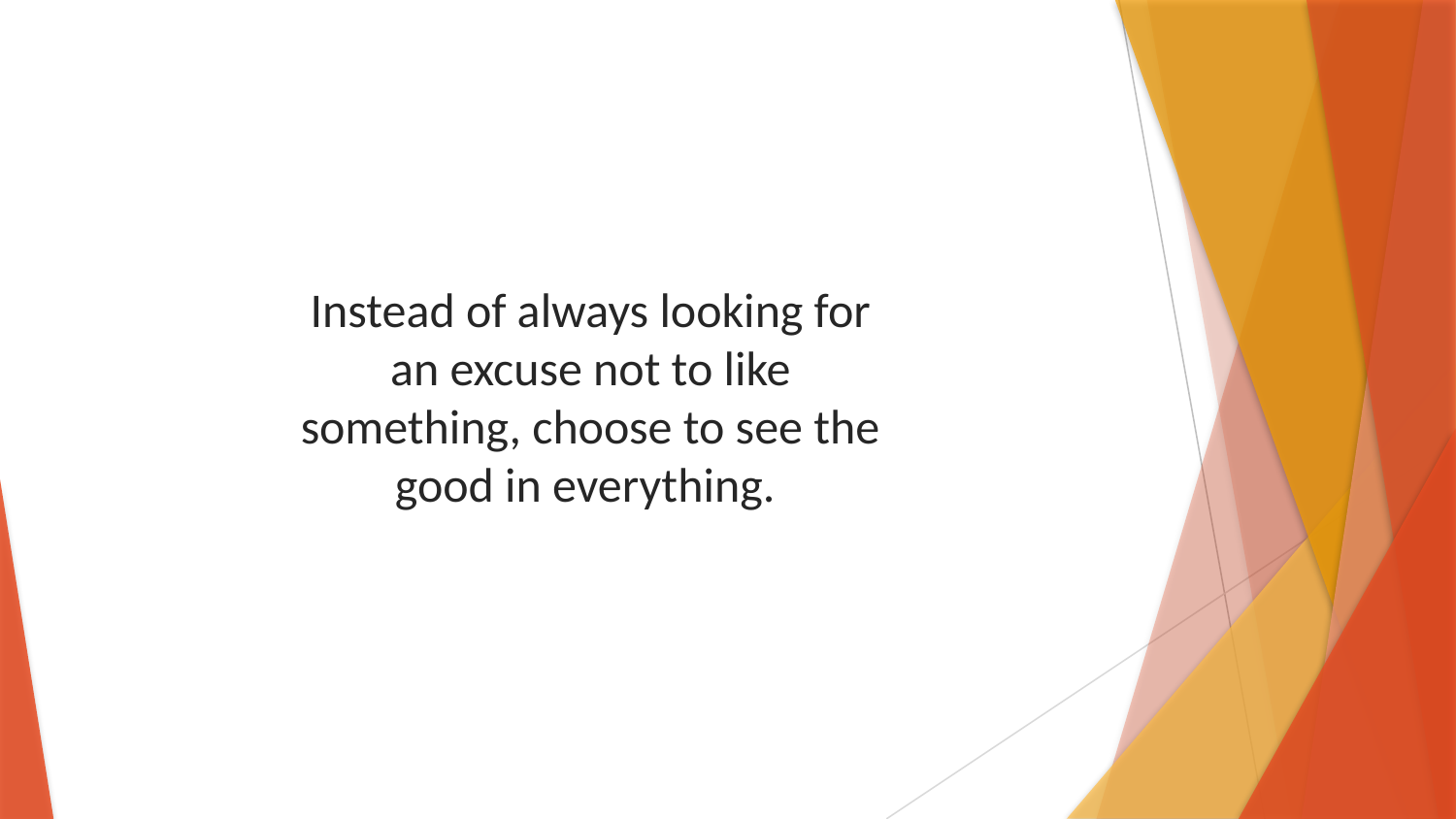

Instead of always looking for an excuse not to like something, choose to see the good in everything.